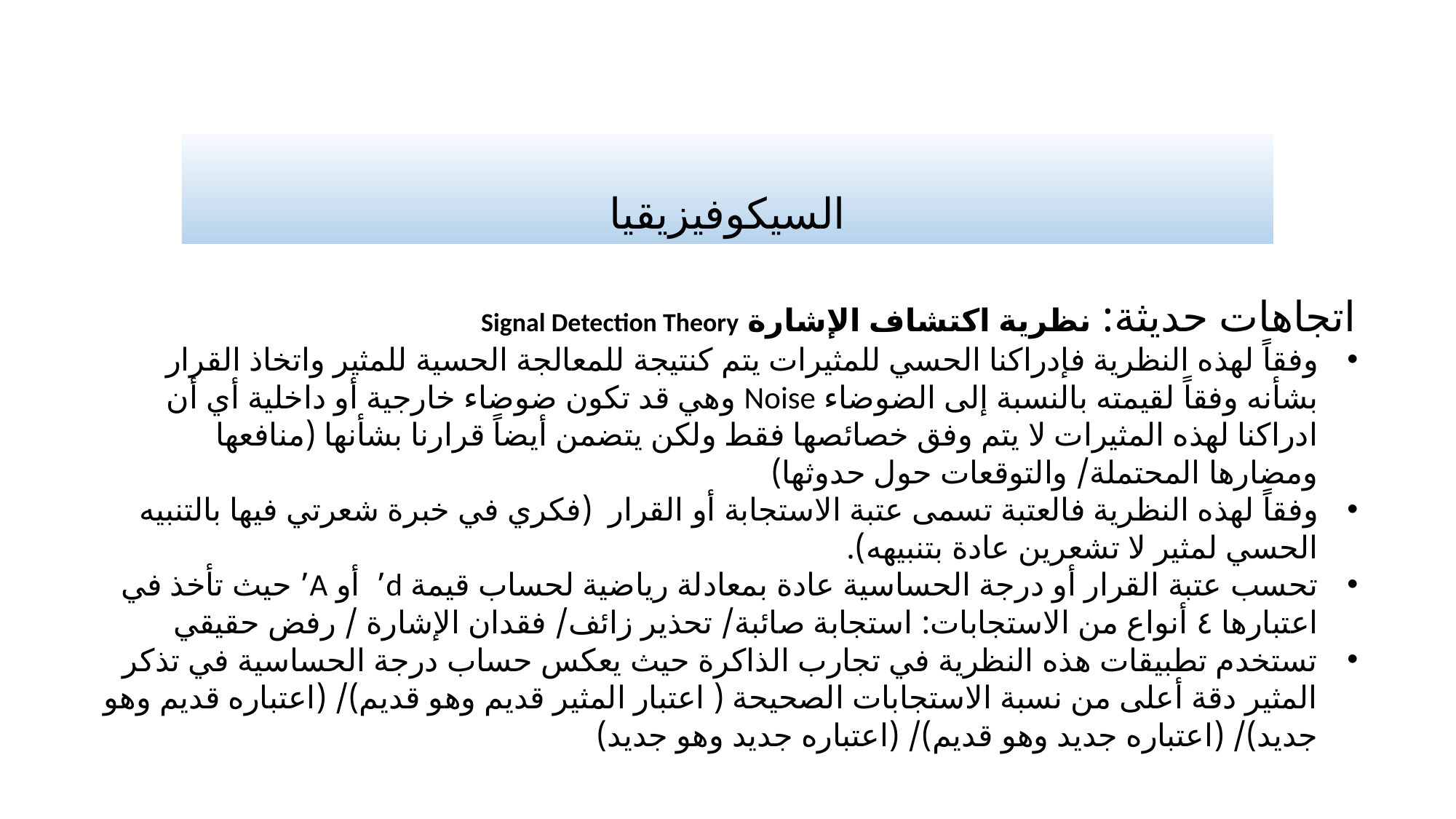

# السيكوفيزيقيا
اتجاهات حديثة: نظرية اكتشاف الإشارة Signal Detection Theory
وفقاً لهذه النظرية فإدراكنا الحسي للمثيرات يتم كنتيجة للمعالجة الحسية للمثير واتخاذ القرار بشأنه وفقاً لقيمته بالنسبة إلى الضوضاء Noise وهي قد تكون ضوضاء خارجية أو داخلية أي أن ادراكنا لهذه المثيرات لا يتم وفق خصائصها فقط ولكن يتضمن أيضاً قرارنا بشأنها (منافعها ومضارها المحتملة/ والتوقعات حول حدوثها)
وفقاً لهذه النظرية فالعتبة تسمى عتبة الاستجابة أو القرار  (فكري في خبرة شعرتي فيها بالتنبيه الحسي لمثير لا تشعرين عادة بتنبيهه).
تحسب عتبة القرار أو درجة الحساسية عادة بمعادلة رياضية لحساب قيمة d’  أو A’ حيث تأخذ في اعتبارها ٤ أنواع من الاستجابات: استجابة صائبة/ تحذير زائف/ فقدان الإشارة / رفض حقيقي
تستخدم تطبيقات هذه النظرية في تجارب الذاكرة حيث يعكس حساب درجة الحساسية في تذكر المثير دقة أعلى من نسبة الاستجابات الصحيحة ( اعتبار المثير قديم وهو قديم)/ (اعتباره قديم وهو جديد)/ (اعتباره جديد وهو قديم)/ (اعتباره جديد وهو جديد)